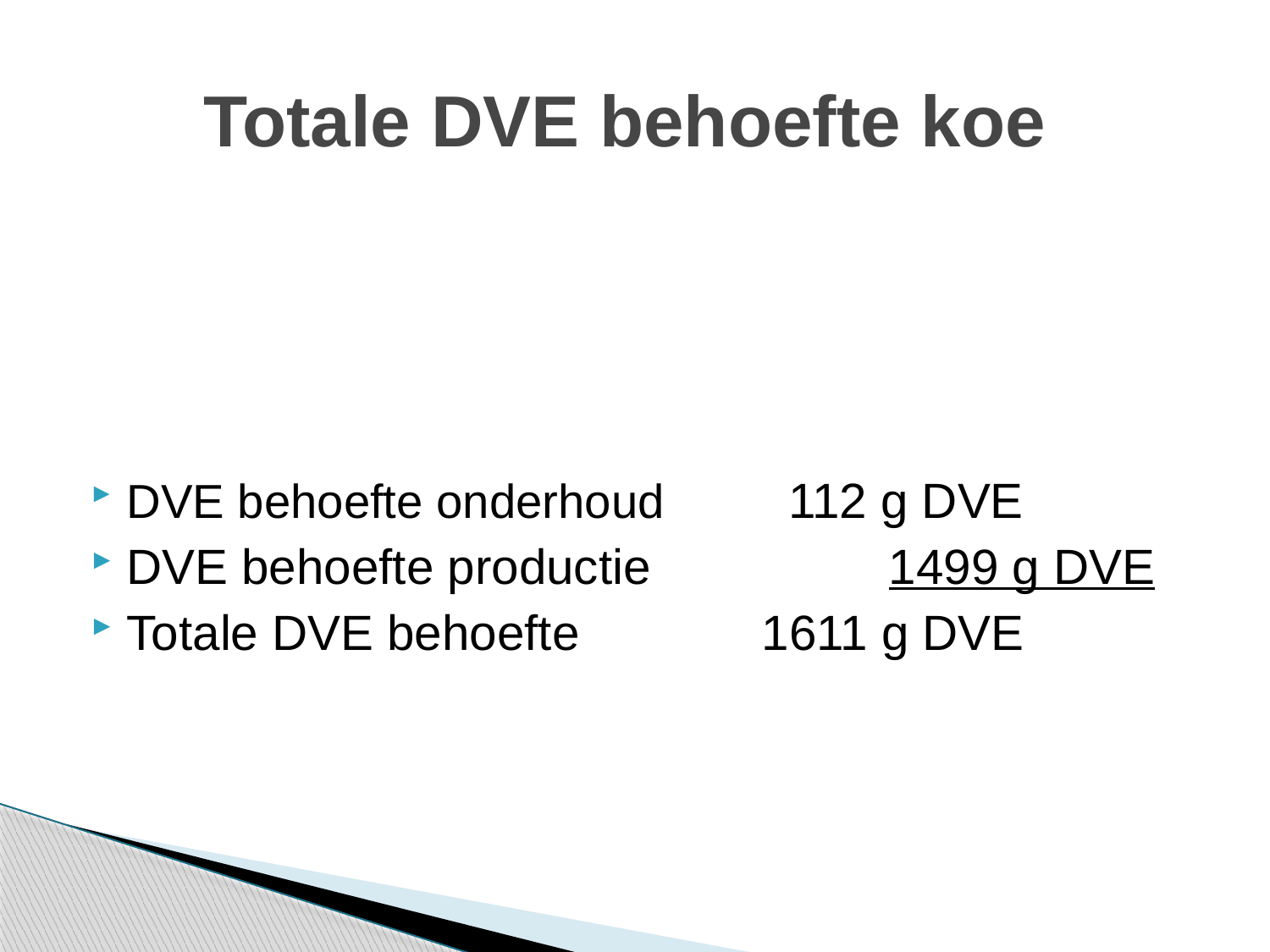

# Totale DVE behoefte koe

DVE behoefte onderhoud 	  112 g DVE
DVE behoefte productie		1499 g DVE
Totale DVE behoefte		1611 g DVE